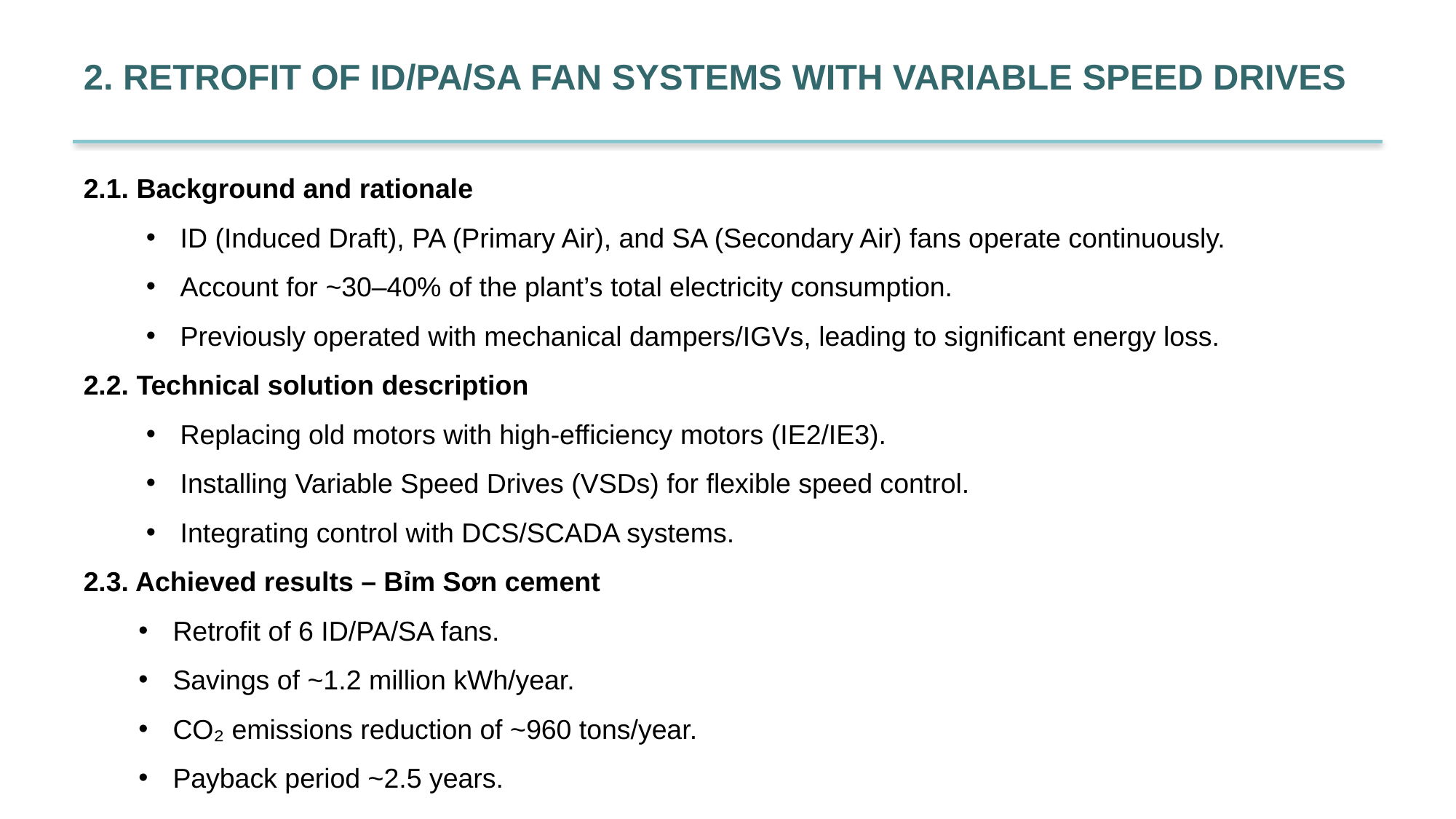

2. RETROFIT OF ID/PA/SA FAN SYSTEMS WITH VARIABLE SPEED DRIVES
2.1. Background and rationale
ID (Induced Draft), PA (Primary Air), and SA (Secondary Air) fans operate continuously.
Account for ~30–40% of the plant’s total electricity consumption.
Previously operated with mechanical dampers/IGVs, leading to significant energy loss.
2.2. Technical solution description
Replacing old motors with high-efficiency motors (IE2/IE3).
Installing Variable Speed Drives (VSDs) for flexible speed control.
Integrating control with DCS/SCADA systems.
2.3. Achieved results – Bỉm Sơn cement
Retrofit of 6 ID/PA/SA fans.
Savings of ~1.2 million kWh/year.
CO₂ emissions reduction of ~960 tons/year.
Payback period ~2.5 years.